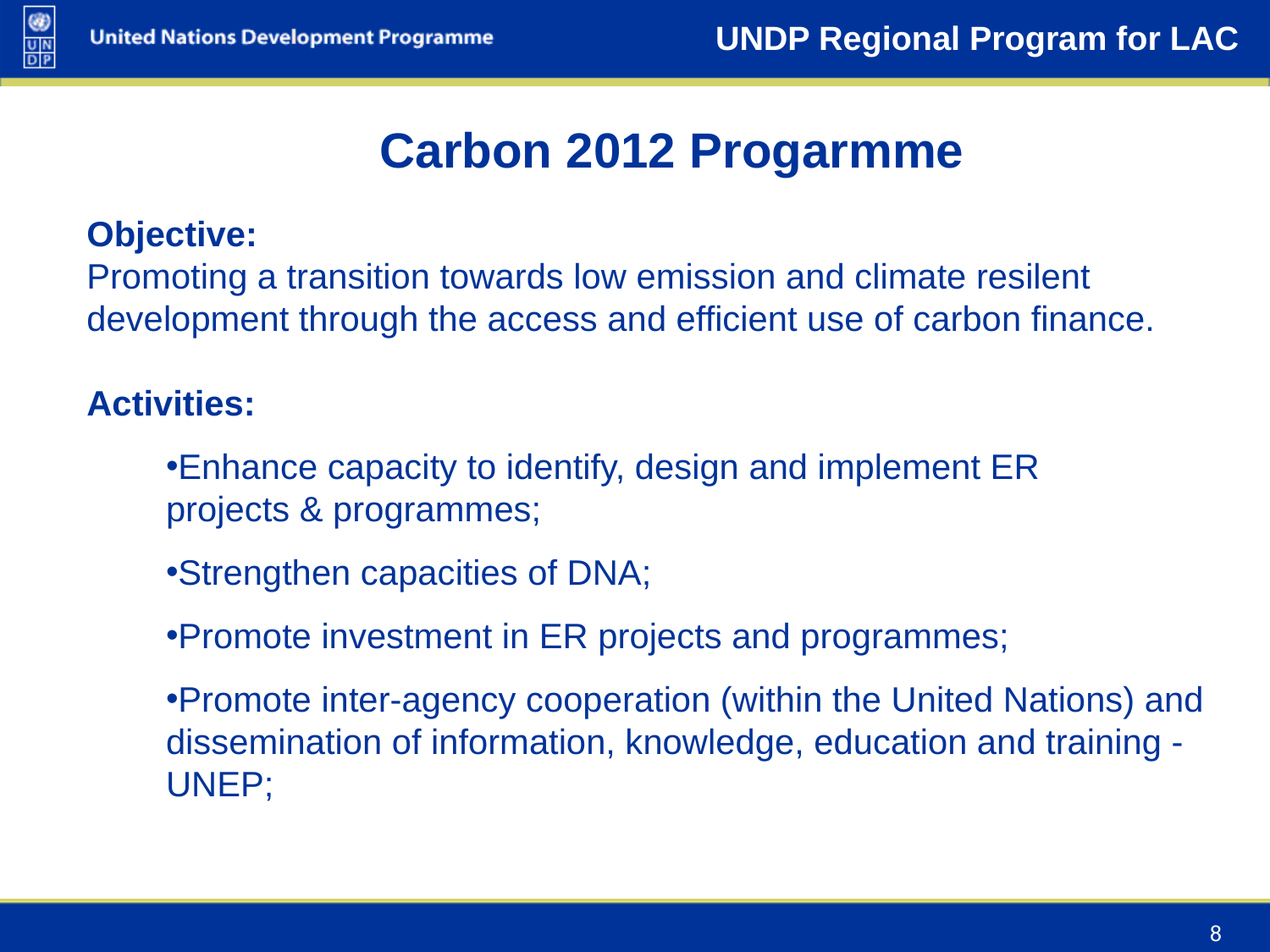

# UNDP Regional Program for LAC

Carbon 2012 Progarmme

Objective:
Promoting a transition towards low emission and climate resilent development through the access and efficient use of carbon finance.

Activities:
Enhance capacity to identify, design and implement ER
	projects & programmes;
Strengthen capacities of DNA;
Promote investment in ER projects and programmes;
Promote inter-agency cooperation (within the United Nations) and 	dissemination of information, knowledge, education and training - 	UNEP;